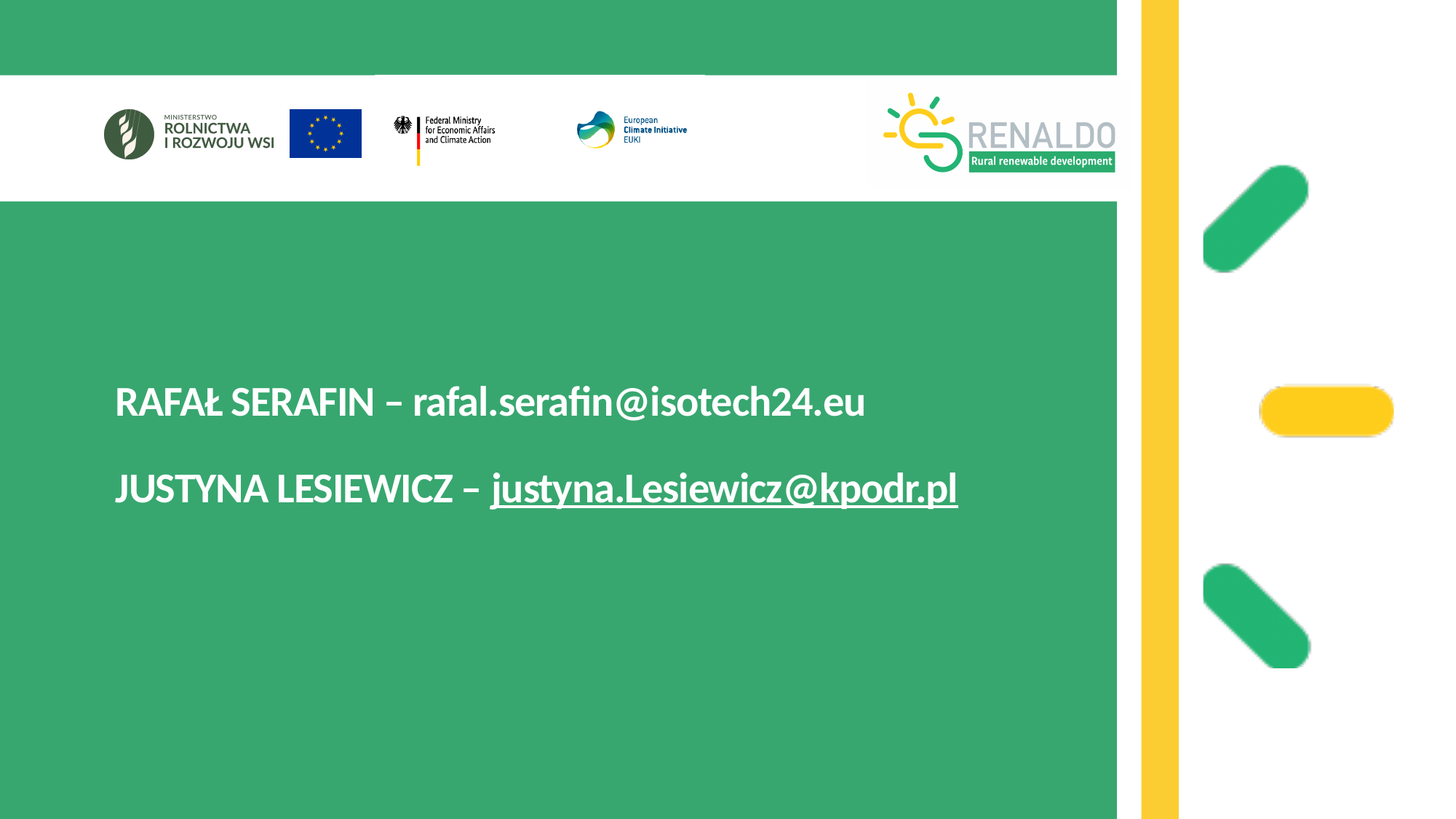

# RAFAŁ SERAFIN – rafal.serafin@isotech24.eu JUSTYNA LESIEWICZ – justyna.Lesiewicz@kpodr.pl